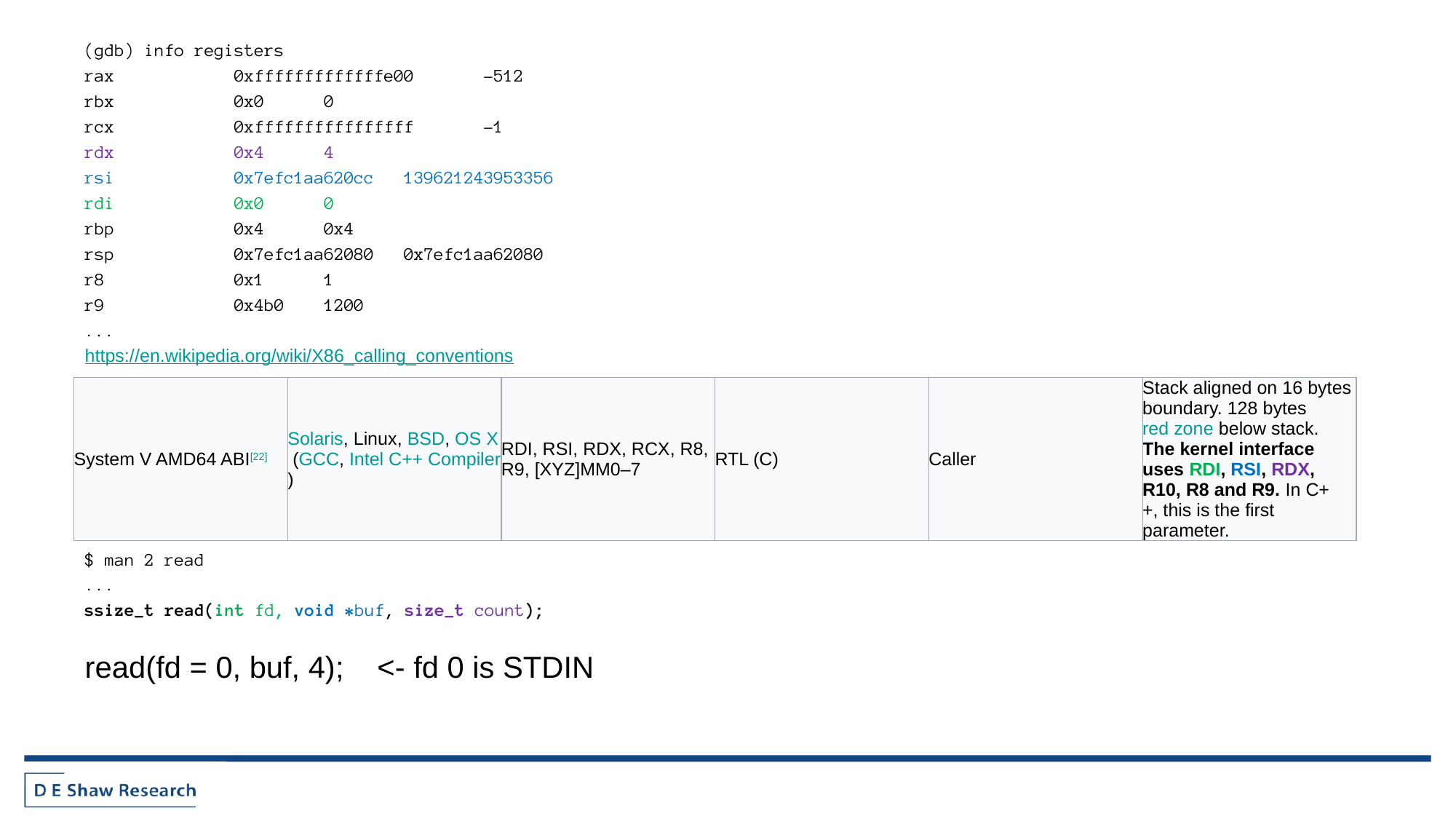

(gdb) info registers
rax            0xfffffffffffffe00       -512
rbx            0x0      0
rcx            0xffffffffffffffff       -1
rdx            0x4      4
rsi            0x7efc1aa620cc   139621243953356
rdi            0x0      0
rbp            0x4      0x4
rsp            0x7efc1aa62080   0x7efc1aa62080
r8             0x1      1
r9             0x4b0    1200
...
https://en.wikipedia.org/wiki/X86_calling_conventions

$ man 2 read
...
ssize_t read(int fd, void *buf, size_t count);
read(fd = 0, buf, 4);    <- fd 0 is STDIN
| System V AMD64 ABI[22] | Solaris, Linux, BSD, OS X (GCC, Intel C++ Compiler) | RDI, RSI, RDX, RCX, R8, R9, [XYZ]MM0–7 | RTL (C) | Caller | Stack aligned on 16 bytes boundary. 128 bytes red zone below stack. The kernel interface uses RDI, RSI, RDX, R10, R8 and R9. In C++, this is the first parameter. |
| --- | --- | --- | --- | --- | --- |